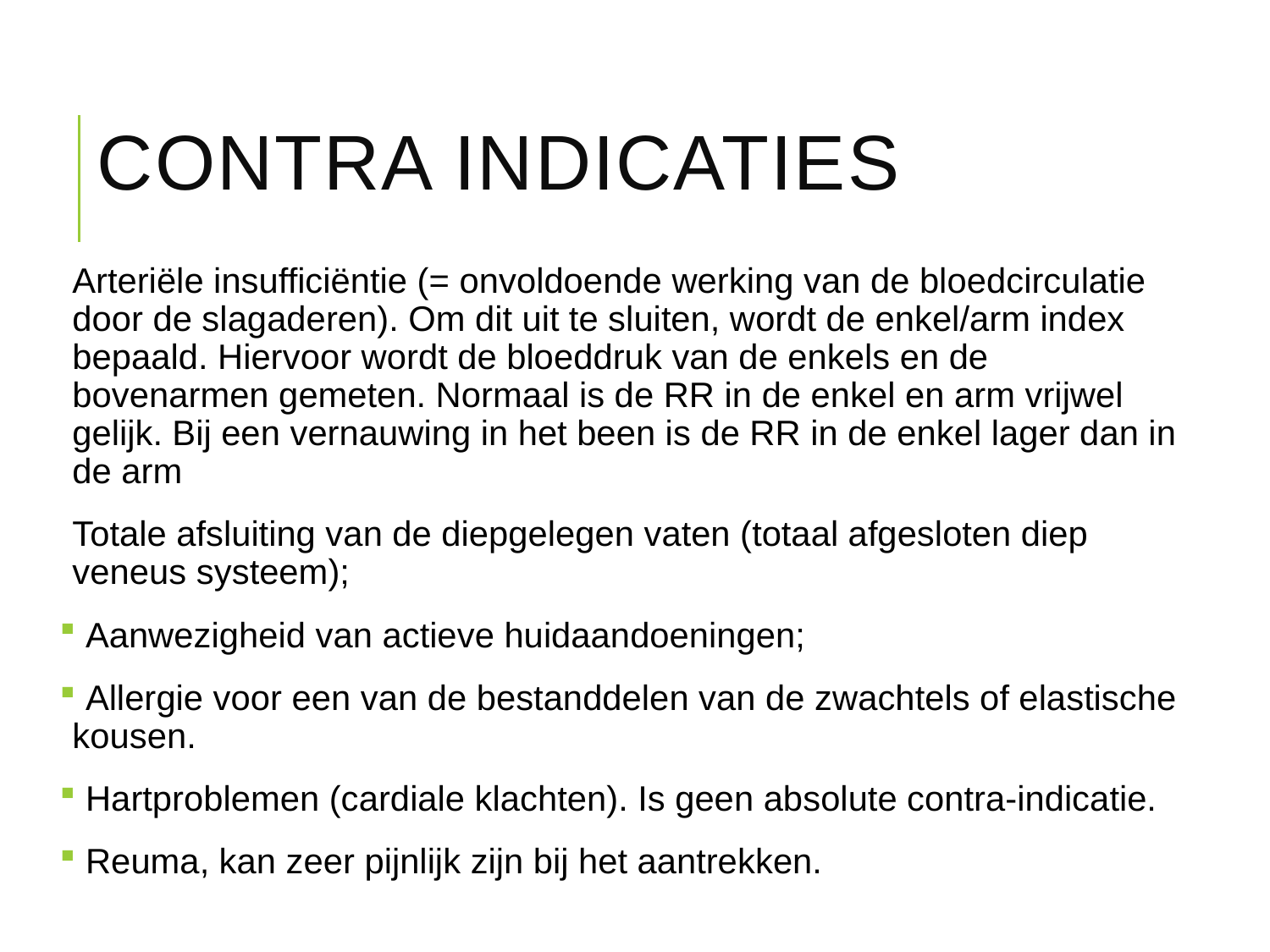

# Contra indicaties
Arteriële insufficiëntie (= onvoldoende werking van de bloedcirculatie door de slagaderen). Om dit uit te sluiten, wordt de enkel/arm index bepaald. Hiervoor wordt de bloeddruk van de enkels en de bovenarmen gemeten. Normaal is de RR in de enkel en arm vrijwel gelijk. Bij een vernauwing in het been is de RR in de enkel lager dan in de arm
Totale afsluiting van de diepgelegen vaten (totaal afgesloten diep veneus systeem);
 Aanwezigheid van actieve huidaandoeningen;
 Allergie voor een van de bestanddelen van de zwachtels of elastische kousen.
 Hartproblemen (cardiale klachten). Is geen absolute contra-indicatie.
 Reuma, kan zeer pijnlijk zijn bij het aantrekken.